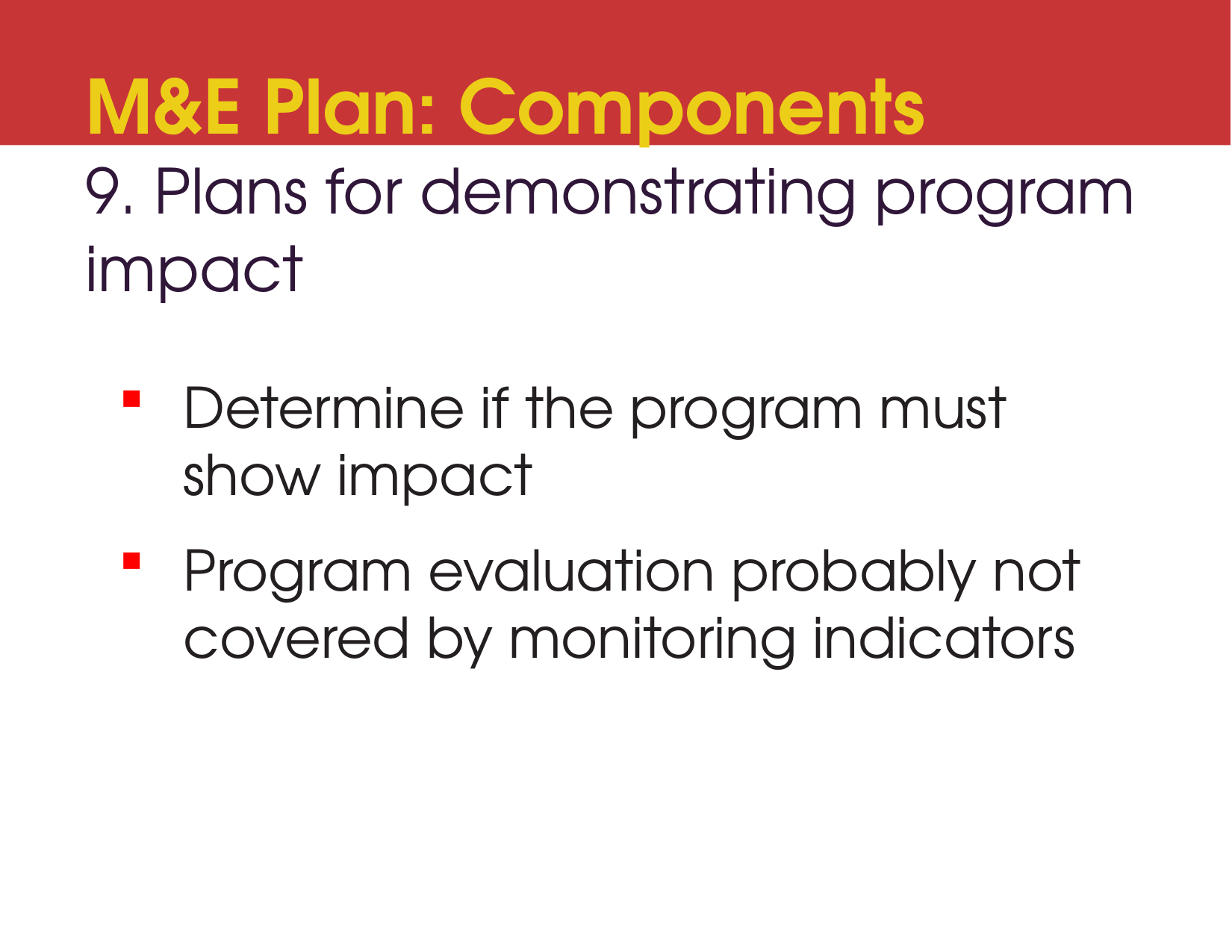

# M&E Plan: Components 9. Plans for demonstrating program impact
Determine if the program must show impact
Program evaluation probably not covered by monitoring indicators